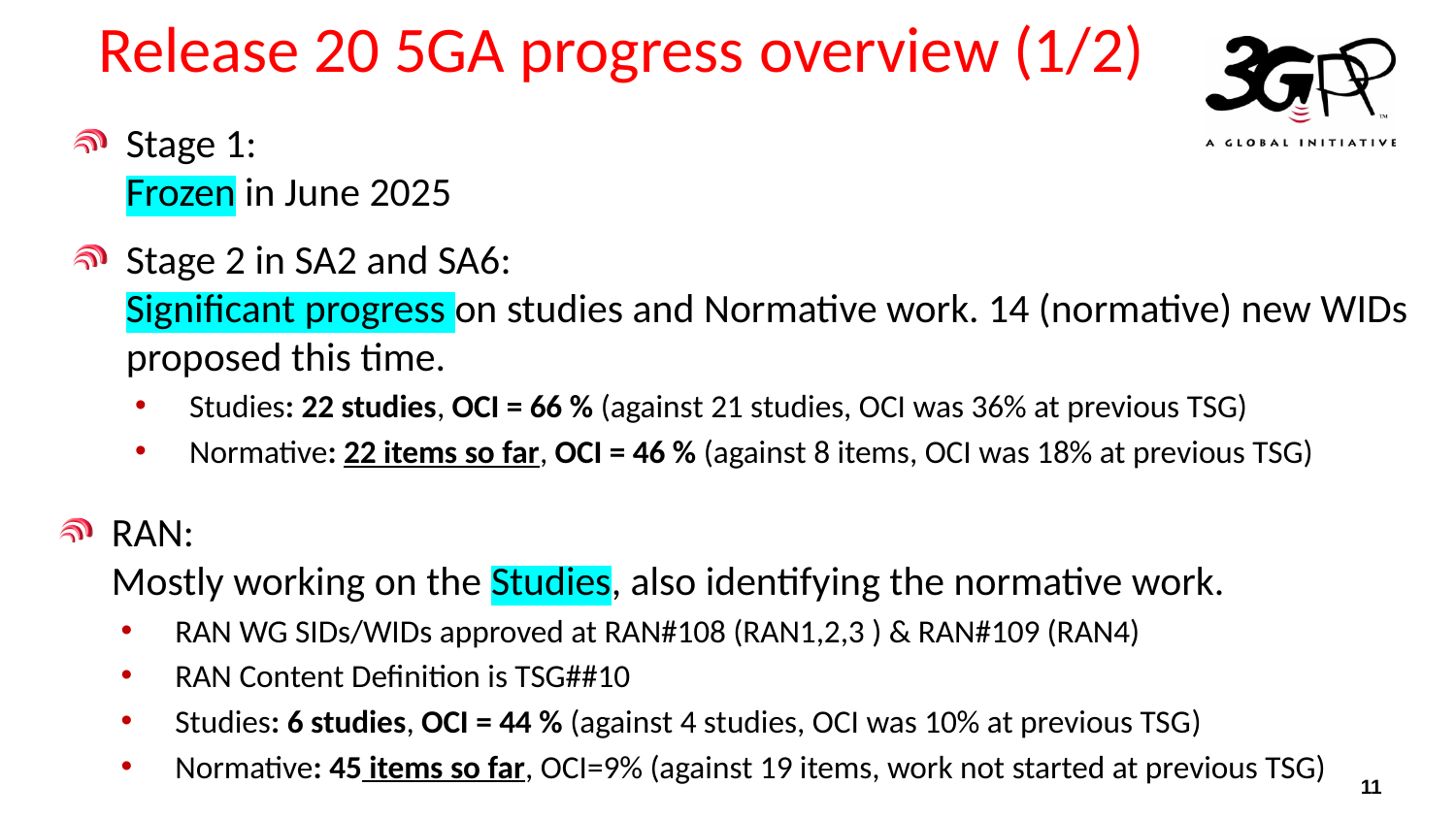

# Release 20 5GA progress overview (1/2)
Stage 1:
Frozen in June 2025
Stage 2 in SA2 and SA6:
Significant progress on studies and Normative work. 14 (normative) new WIDs proposed this time.
Studies: 22 studies, OCI = 66 % (against 21 studies, OCI was 36% at previous TSG)
Normative: 22 items so far, OCI = 46 % (against 8 items, OCI was 18% at previous TSG)

RAN:
Mostly working on the Studies, also identifying the normative work.
RAN WG SIDs/WIDs approved at RAN#108 (RAN1,2,3 ) & RAN#109 (RAN4)
RAN Content Definition is TSG##10
Studies: 6 studies, OCI = 44 % (against 4 studies, OCI was 10% at previous TSG)
Normative: 45 items so far, OCI=9% (against 19 items, work not started at previous TSG)